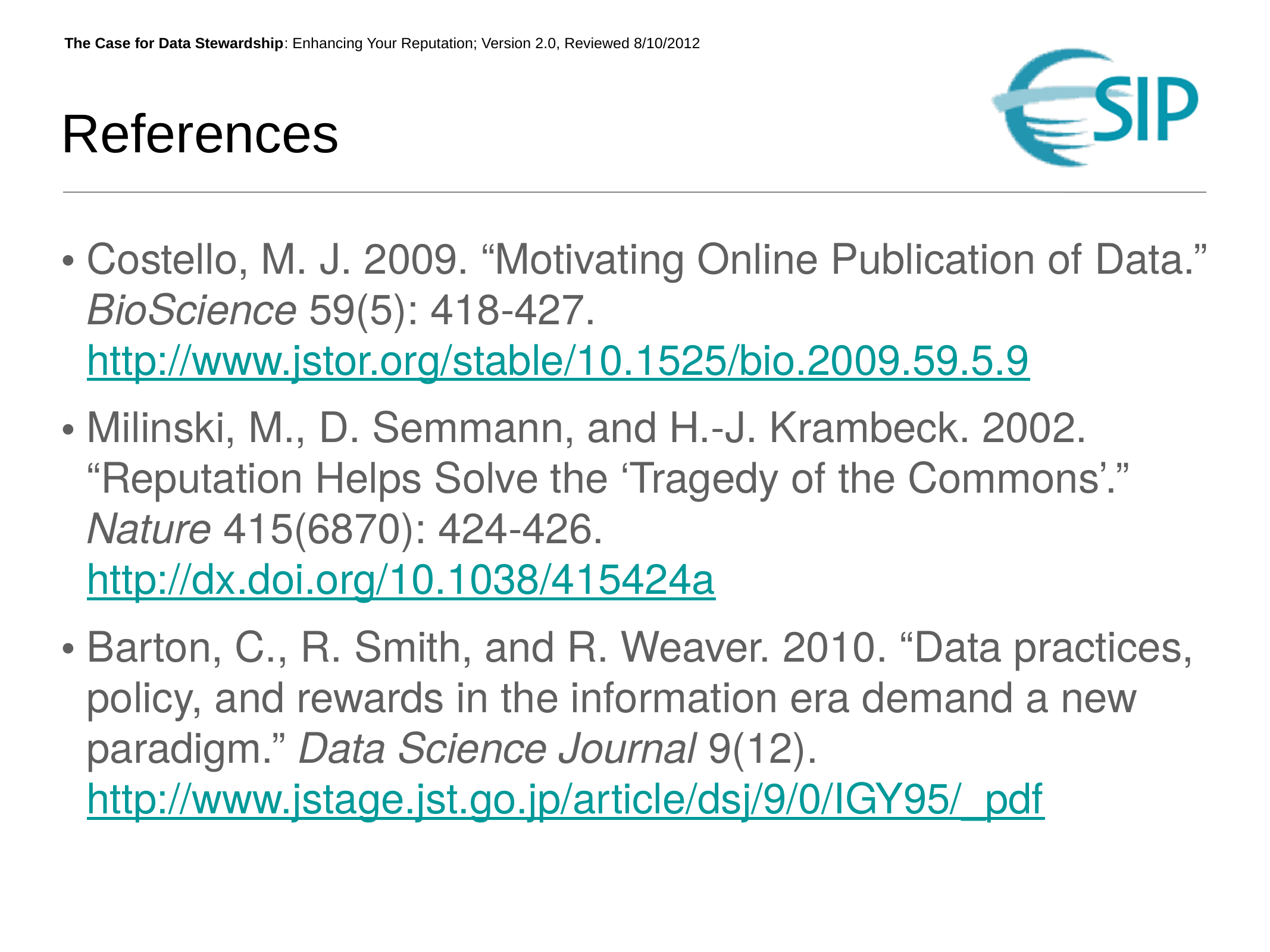

# References
Costello, M. J. 2009. “Motivating Online Publication of Data.” BioScience 59(5): 418-427. http://www.jstor.org/stable/10.1525/bio.2009.59.5.9
Milinski, M., D. Semmann, and H.-J. Krambeck. 2002. “Reputation Helps Solve the ‘Tragedy of the Commons’.” Nature 415(6870): 424-426. http://dx.doi.org/10.1038/415424a
Barton, C., R. Smith, and R. Weaver. 2010. “Data practices, policy, and rewards in the information era demand a new paradigm.” Data Science Journal 9(12). http://www.jstage.jst.go.jp/article/dsj/9/0/IGY95/_pdf